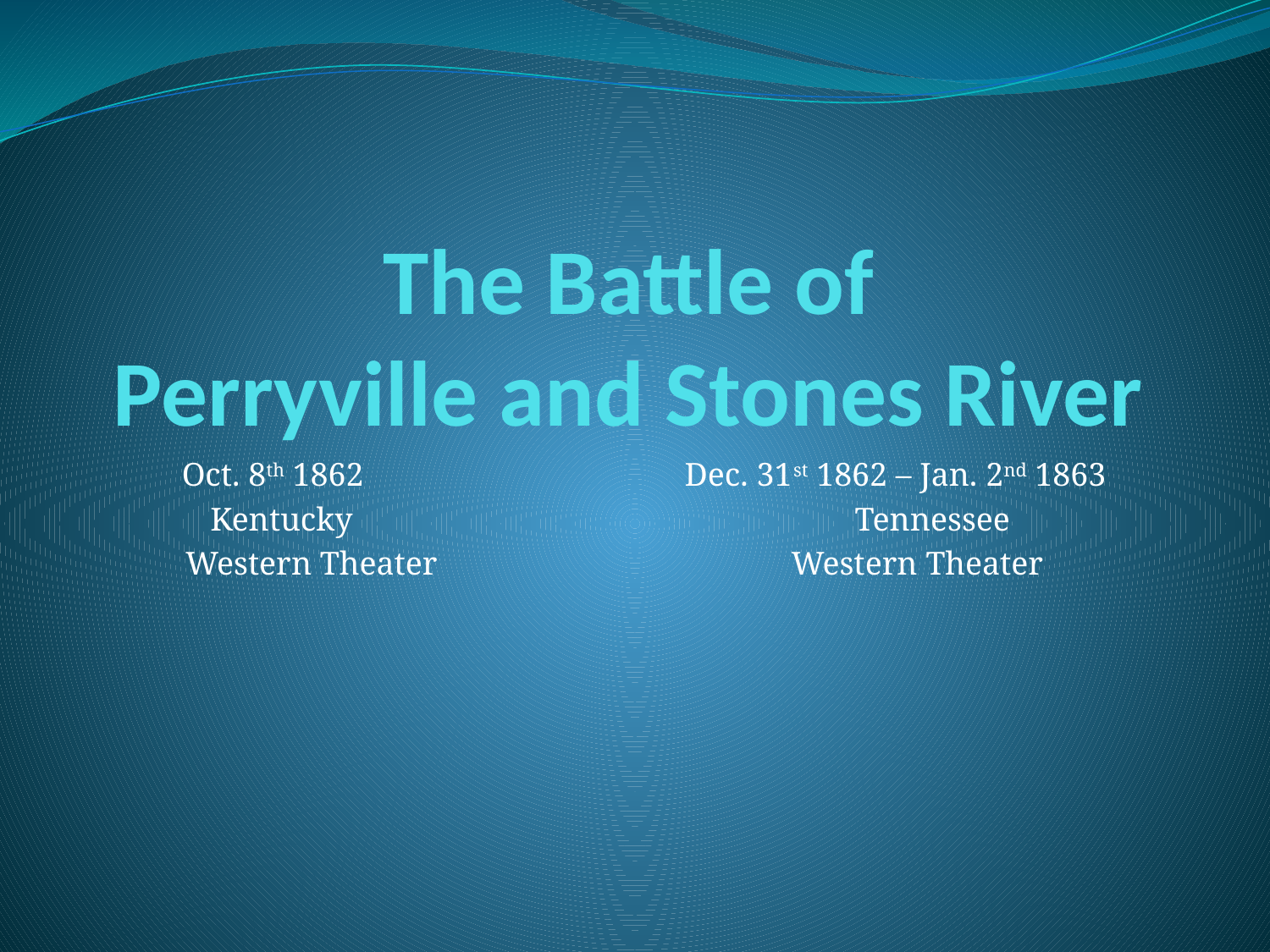

# The Battle of Perryville and Stones River
       Oct. 8th 1862                                       Dec. 31st 1862 – Jan. 2nd 1863
Kentucky                                                             Tennessee
Western Theater                                           Western Theater